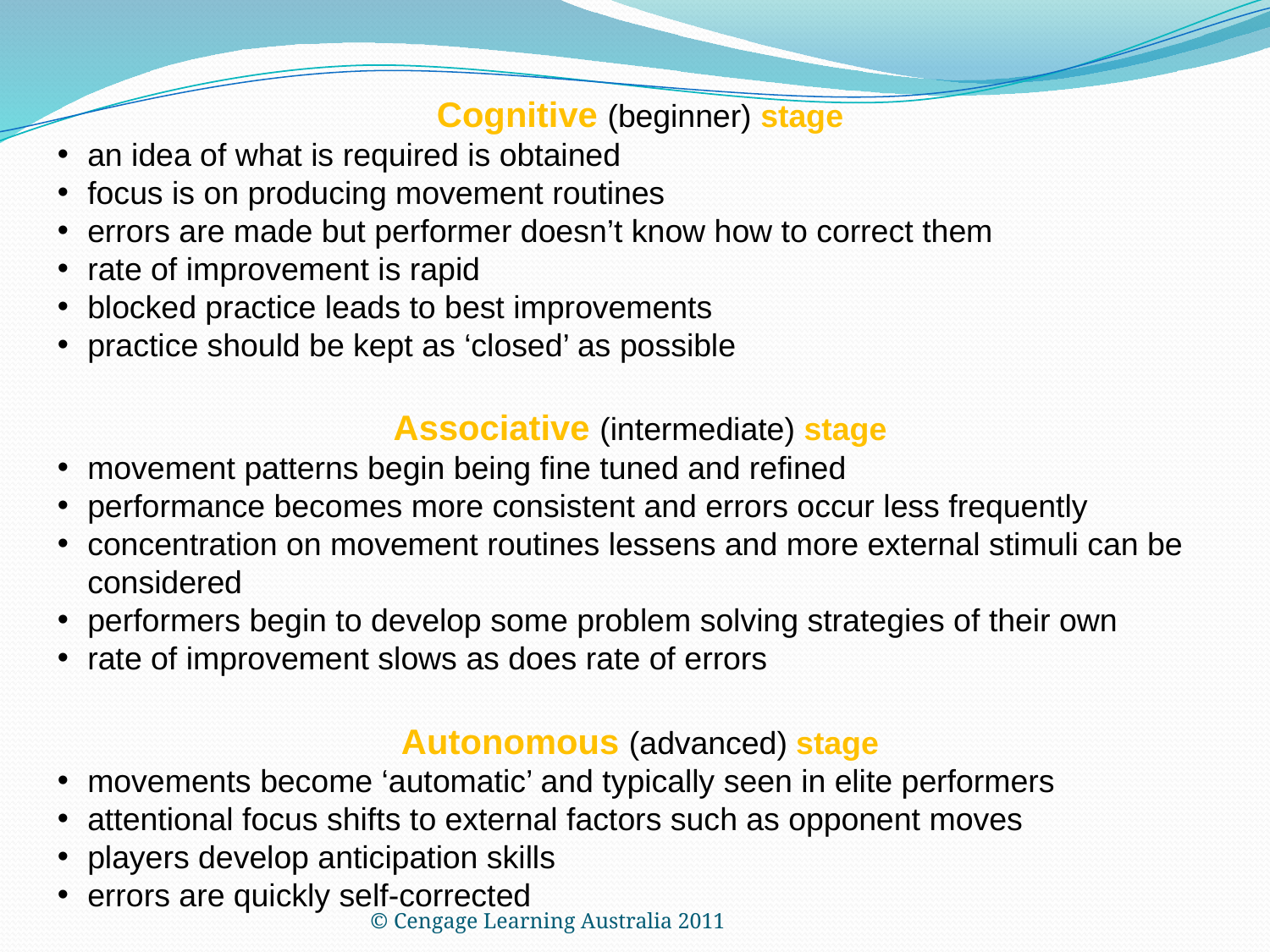

Cognitive (beginner) stage
an idea of what is required is obtained
focus is on producing movement routines
errors are made but performer doesn’t know how to correct them
rate of improvement is rapid
blocked practice leads to best improvements
practice should be kept as ‘closed’ as possible

Associative (intermediate) stage
movement patterns begin being fine tuned and refined
performance becomes more consistent and errors occur less frequently
concentration on movement routines lessens and more external stimuli can be considered
performers begin to develop some problem solving strategies of their own
rate of improvement slows as does rate of errors

Autonomous (advanced) stage
movements become ‘automatic’ and typically seen in elite performers
attentional focus shifts to external factors such as opponent moves
players develop anticipation skills
errors are quickly self-corrected

© Cengage Learning Australia 2011